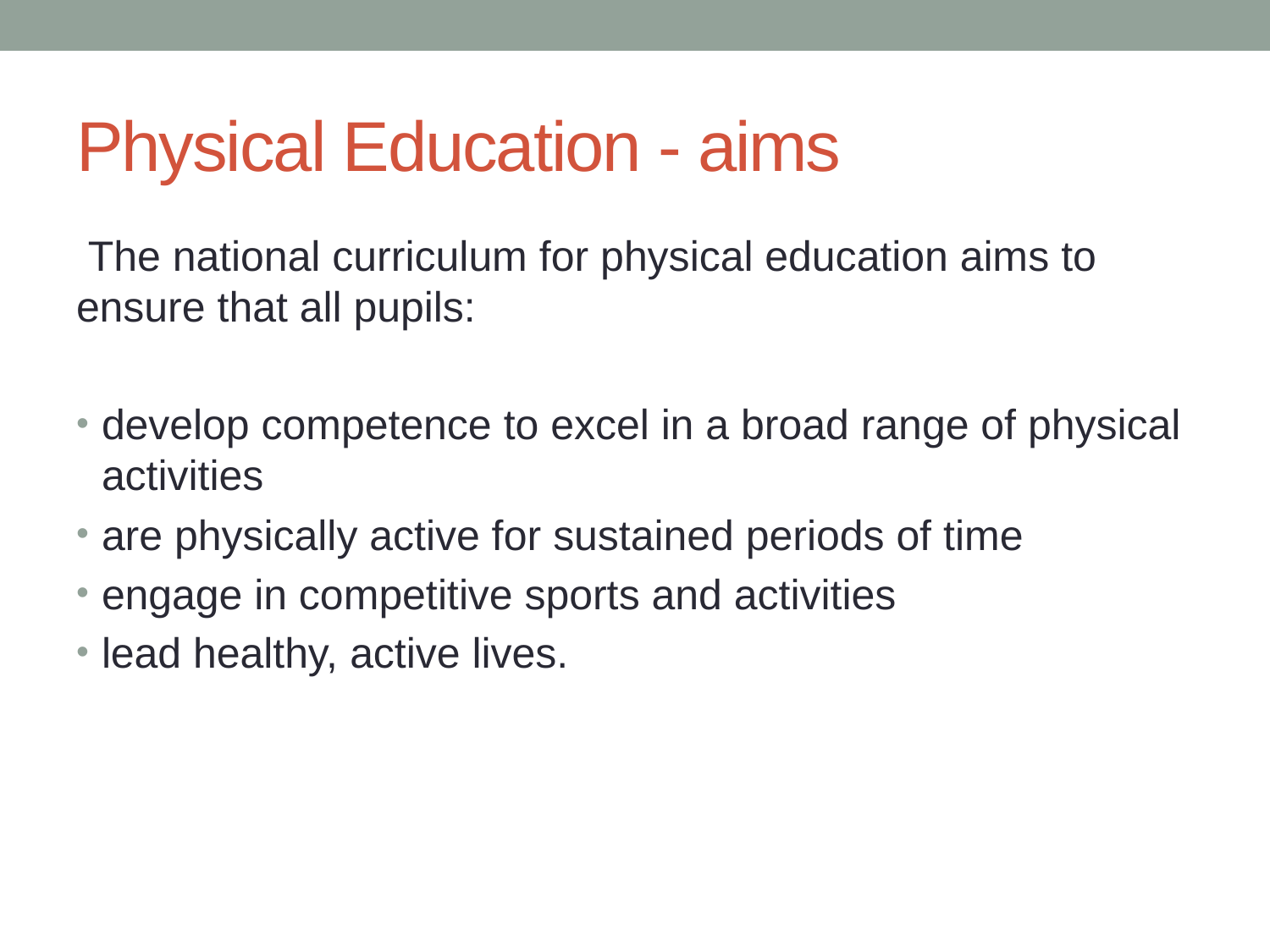

# Physical Education - aims
 The national curriculum for physical education aims to ensure that all pupils:

develop competence to excel in a broad range of physical activities
are physically active for sustained periods of time
engage in competitive sports and activities
lead healthy, active lives.